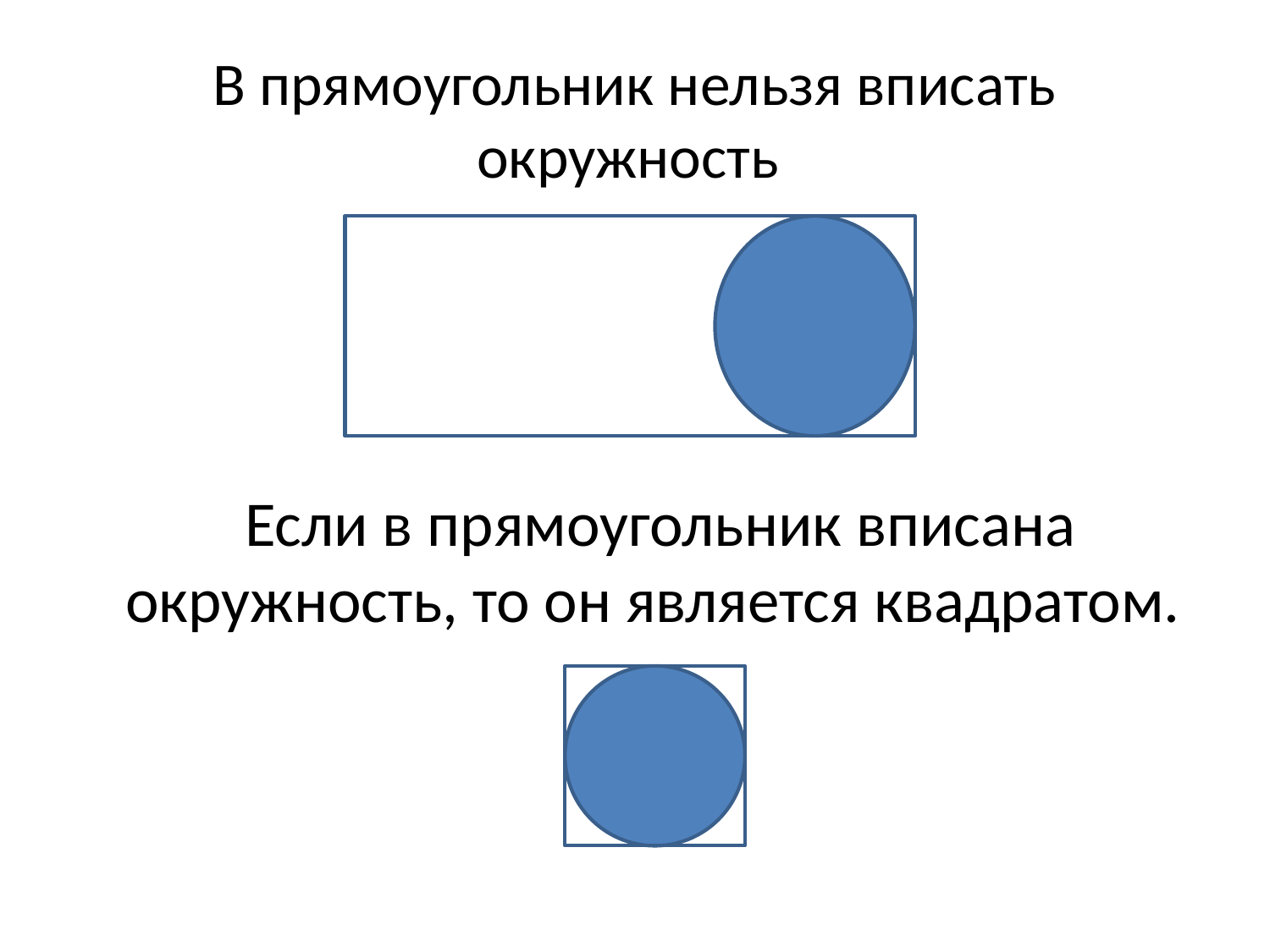

# В прямоугольник нельзя вписать окружность

Если в прямоугольник вписана окружность, то он является квадратом.